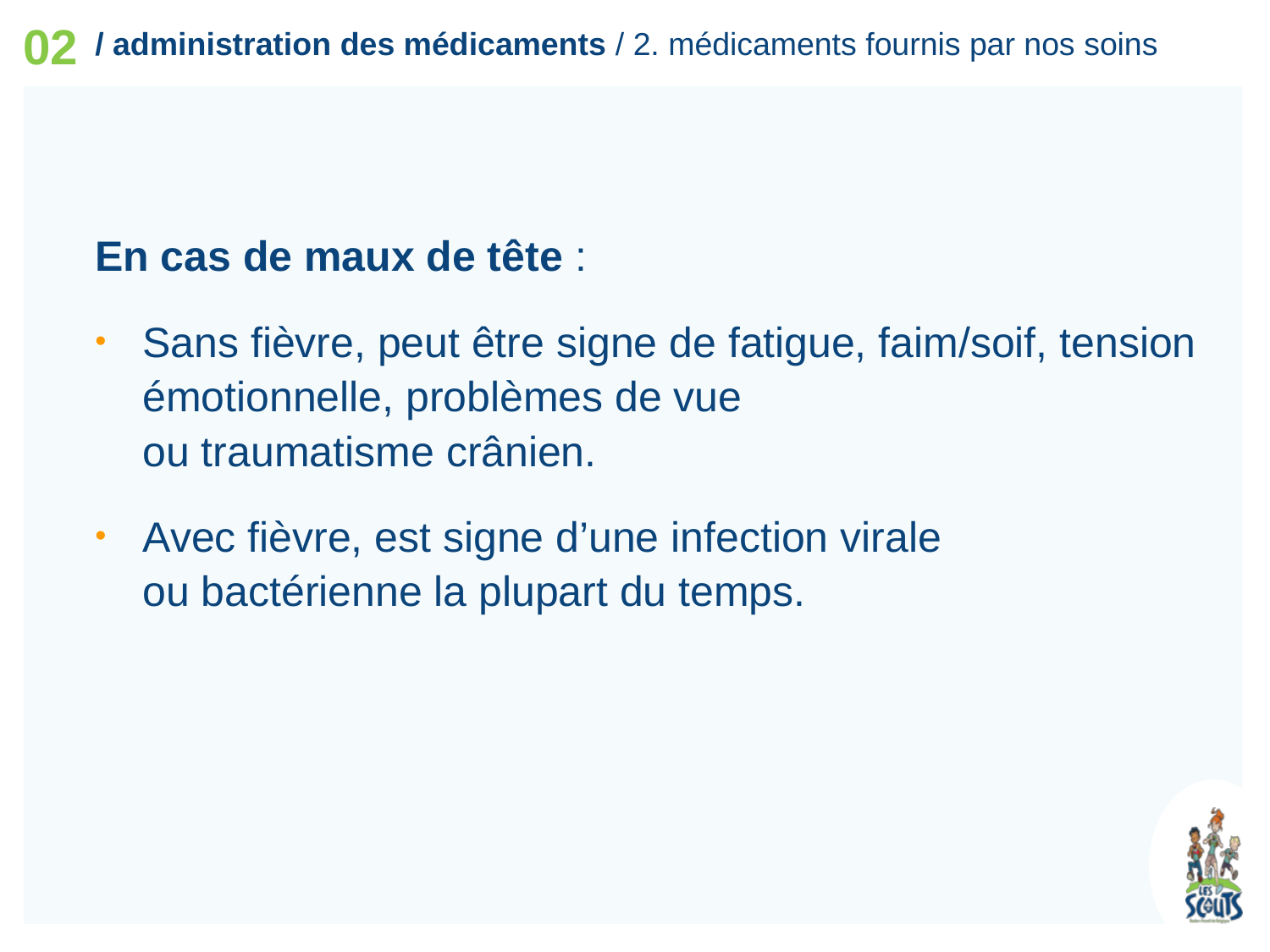

02
/ administration des médicaments / 2. médicaments fournis par nos soins
En cas de maux de tête :
Sans fièvre, peut être signe de fatigue, faim/soif, tension émotionnelle, problèmes de vue
ou traumatisme crânien.
Avec fièvre, est signe d’une infection virale
ou bactérienne la plupart du temps.